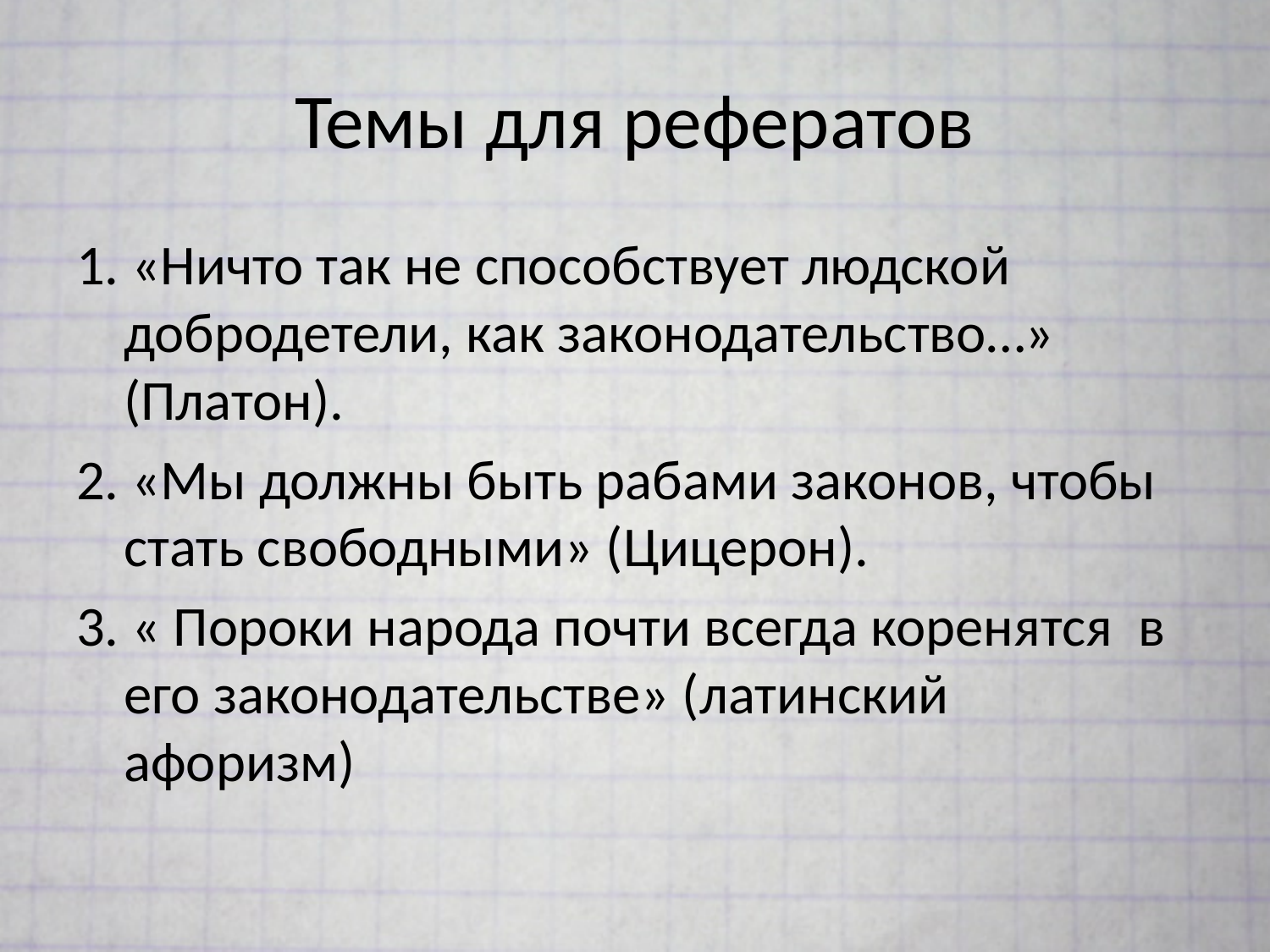

# Темы для рефератов
1. «Ничто так не способствует людской добродетели, как законодательство…» (Платон).
2. «Мы должны быть рабами законов, чтобы стать свободными» (Цицерон).
3. « Пороки народа почти всегда коренятся  в его законодательстве» (латинский афоризм)